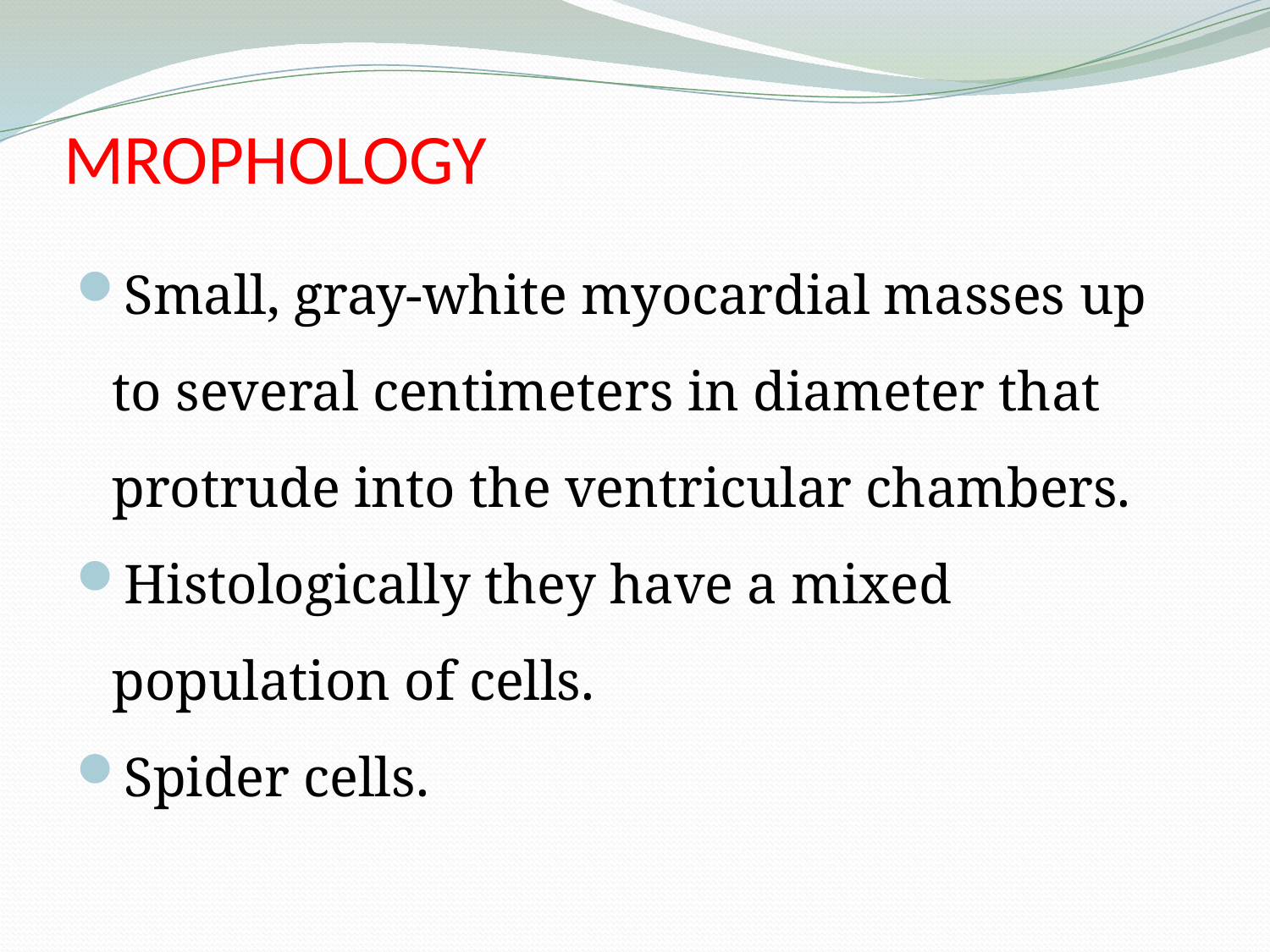

# MROPHOLOGY
Small, gray-white myocardial masses up to several centimeters in diameter that protrude into the ventricular chambers.
Histologically they have a mixed population of cells.
Spider cells.